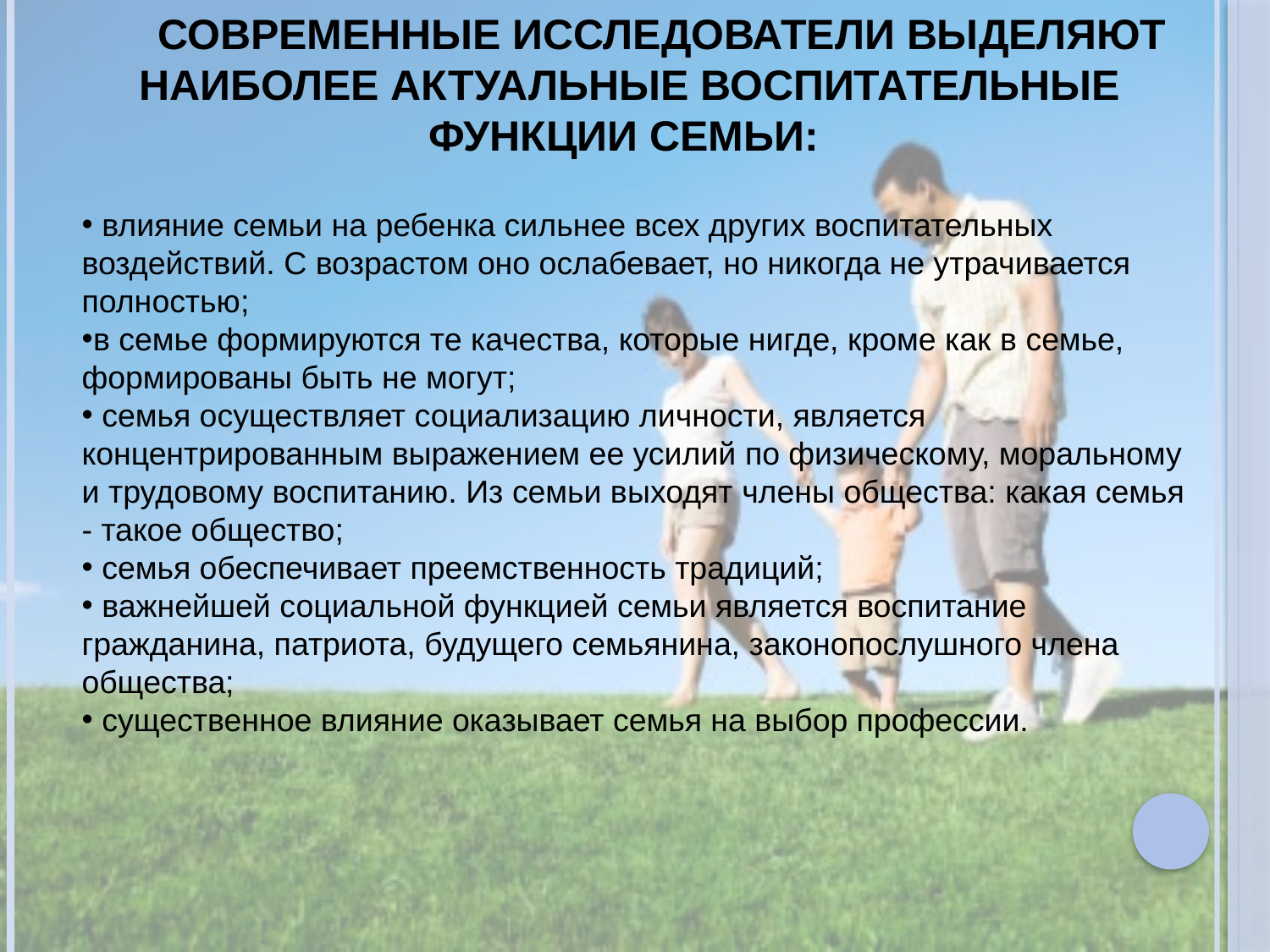

# Современные исследователи выделяют наиболее актуальные воспитательные функции семьи:
 влияние семьи на ребенка сильнее всех других воспитательных воздействий. С возрастом оно ослабевает, но никогда не утрачивается полностью;
в семье формируются те качества, которые нигде, кроме как в семье, формированы быть не могут;
 семья осуществляет социализацию личности, является концентрированным выражением ее усилий по физическому, моральному и трудовому воспитанию. Из семьи выходят члены общества: какая семья - такое общество;
 семья обеспечивает преемственность традиций;
 важнейшей социальной функцией семьи является воспитание гражданина, патриота, будущего семьянина, законопослушного члена общества;
 существенное влияние оказывает семья на выбор профессии.